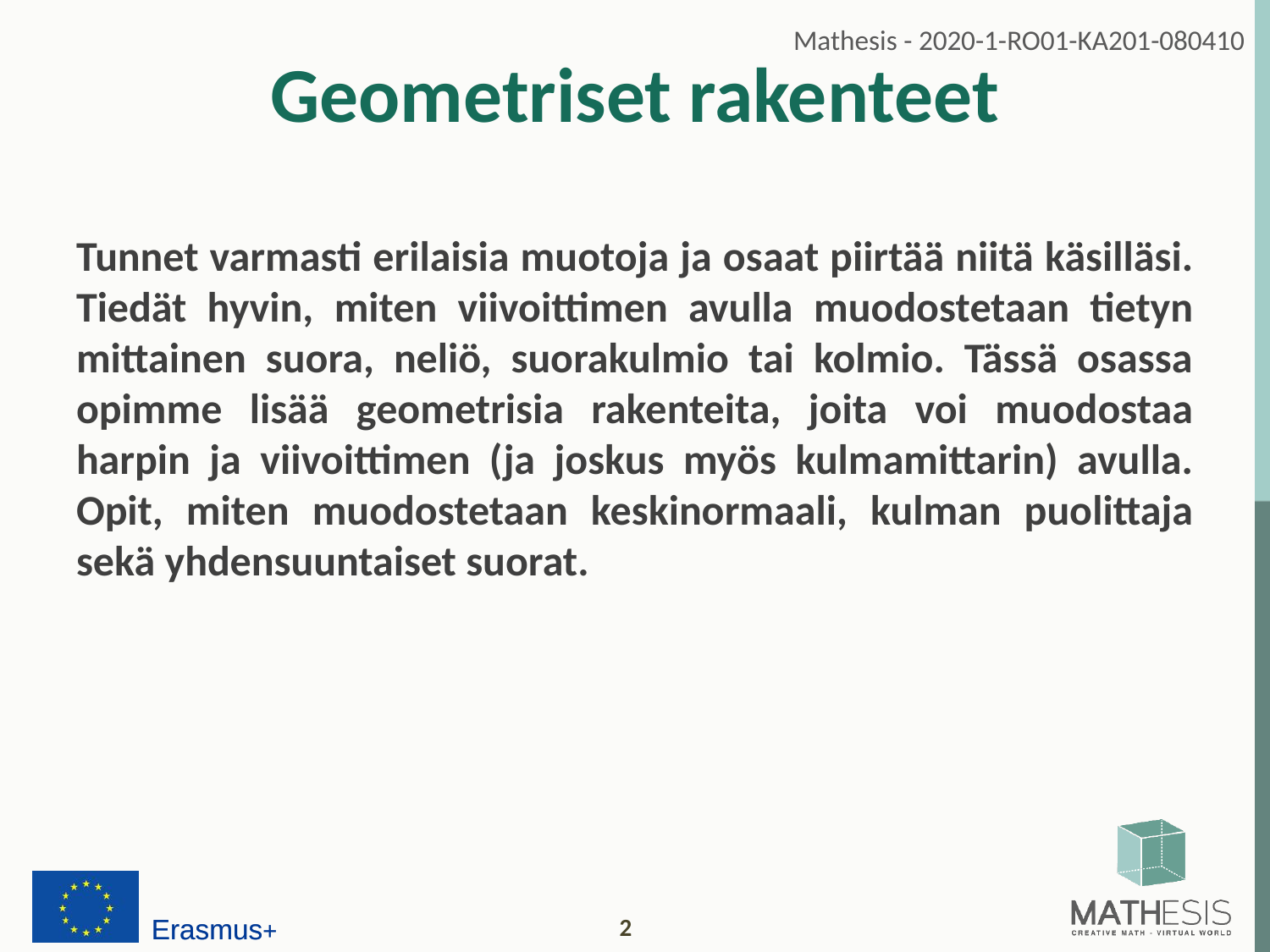

# Geometriset rakenteet
Tunnet varmasti erilaisia muotoja ja osaat piirtää niitä käsilläsi. Tiedät hyvin, miten viivoittimen avulla muodostetaan tietyn mittainen suora, neliö, suorakulmio tai kolmio. Tässä osassa opimme lisää geometrisia rakenteita, joita voi muodostaa harpin ja viivoittimen (ja joskus myös kulmamittarin) avulla. Opit, miten muodostetaan keskinormaali, kulman puolittaja sekä yhdensuuntaiset suorat.